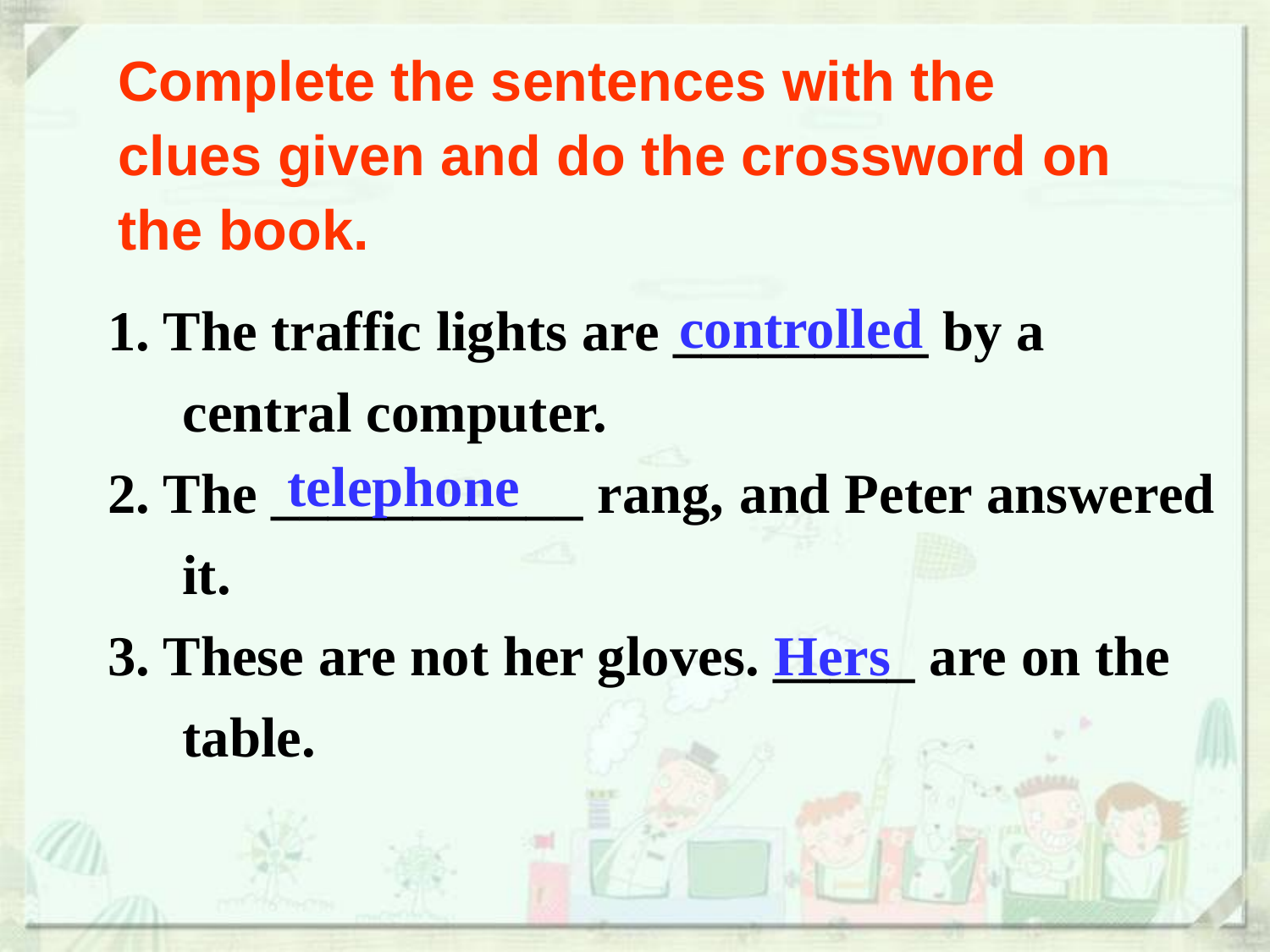

Complete the sentences with the clues given and do the crossword on the book.
1. The traffic lights are _________ by a central computer.
2. The ___________ rang, and Peter answered it.
3. These are not her gloves. _____ are on the table.
controlled
telephone
Hers